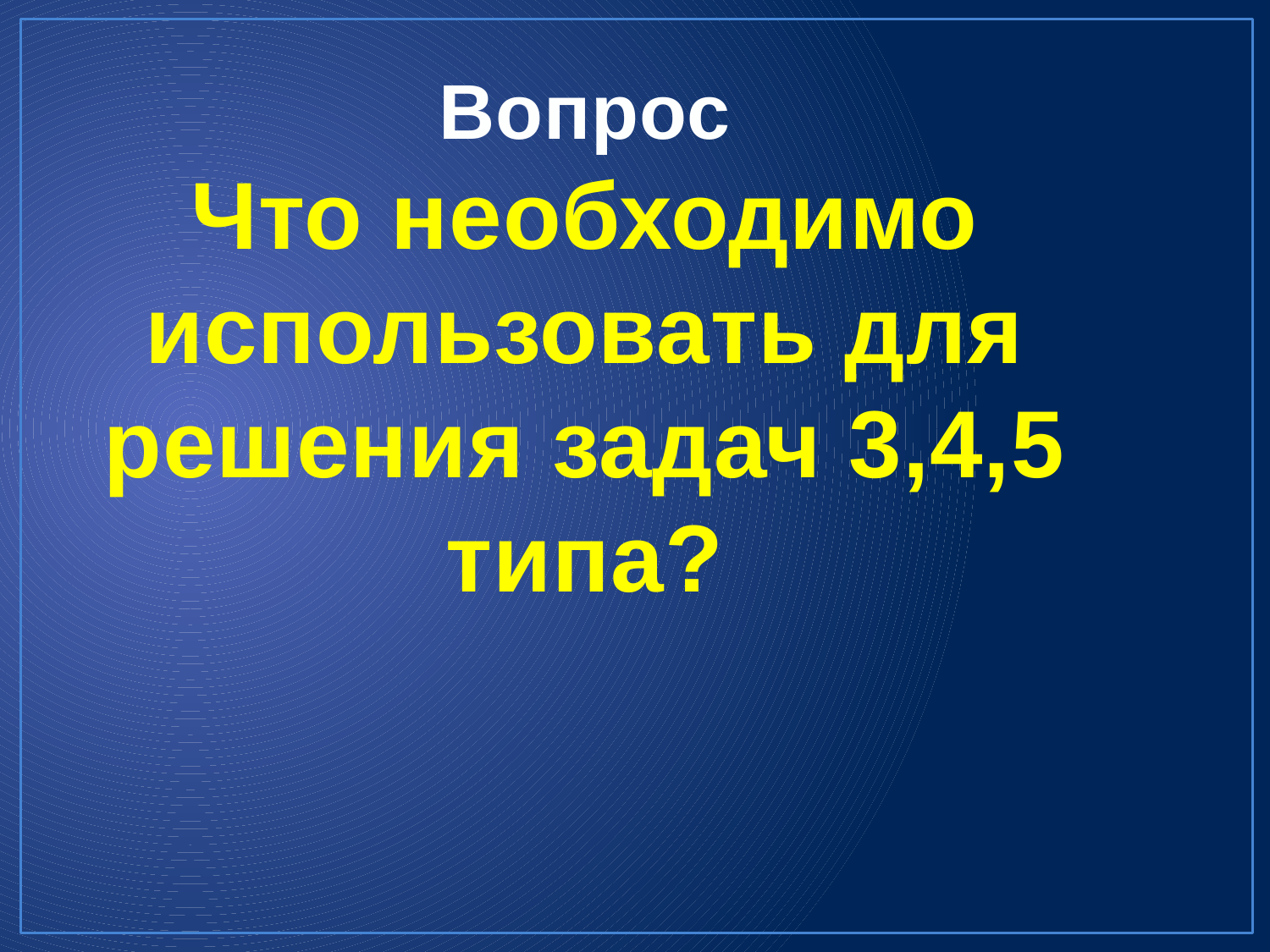

Вопрос
Что необходимо использовать для решения задач 3,4,5 типа?